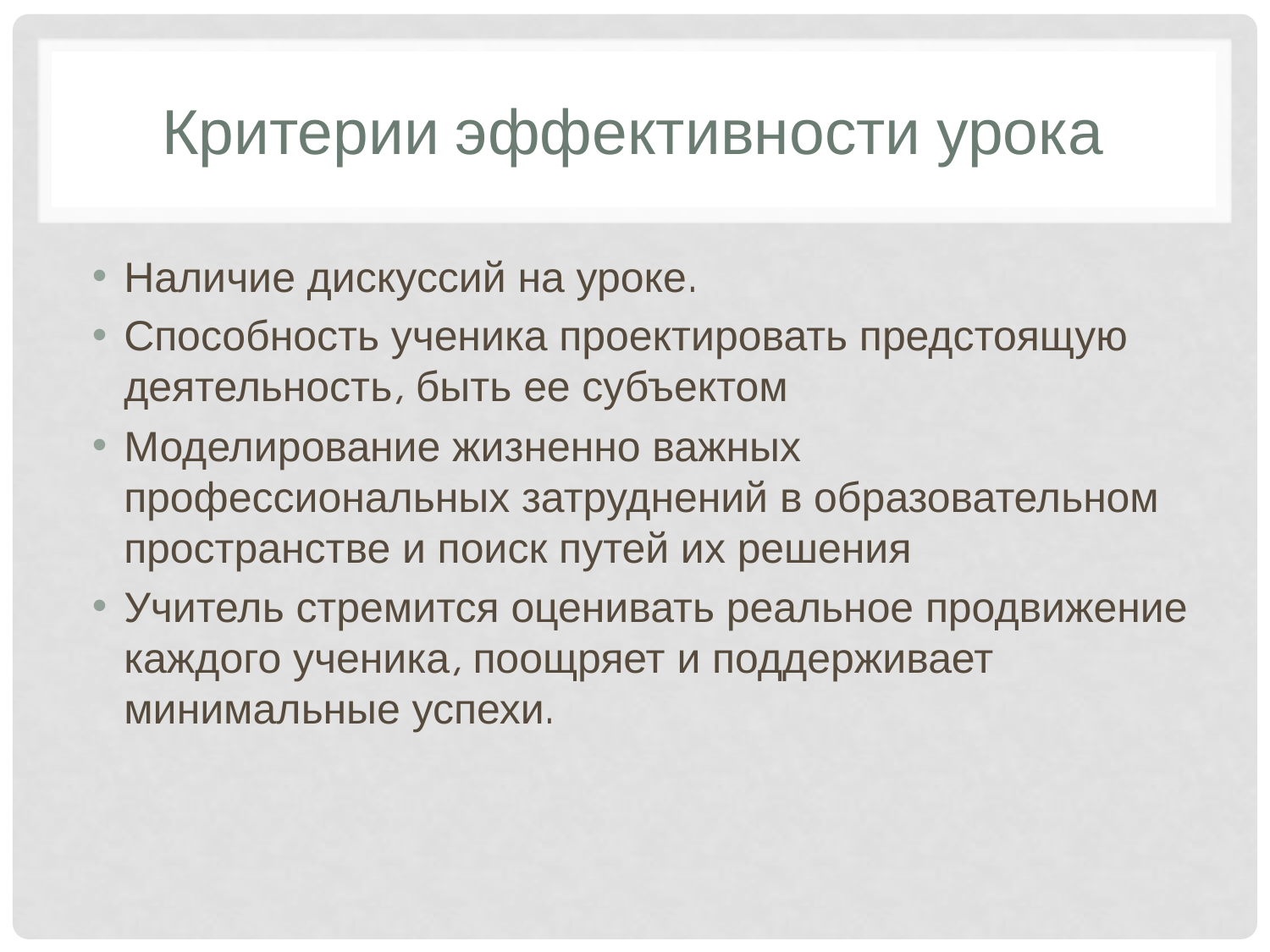

# Критерии эффективности урока
Наличие дискуссий на уроке.
Способность ученика проектировать предстоящую деятельность, быть ее субъектом
Моделирование жизненно важных профессиональных затруднений в образовательном пространстве и поиск путей их решения
Учитель стремится оценивать реальное продвижение каждого ученика, поощряет и поддерживает минимальные успехи.